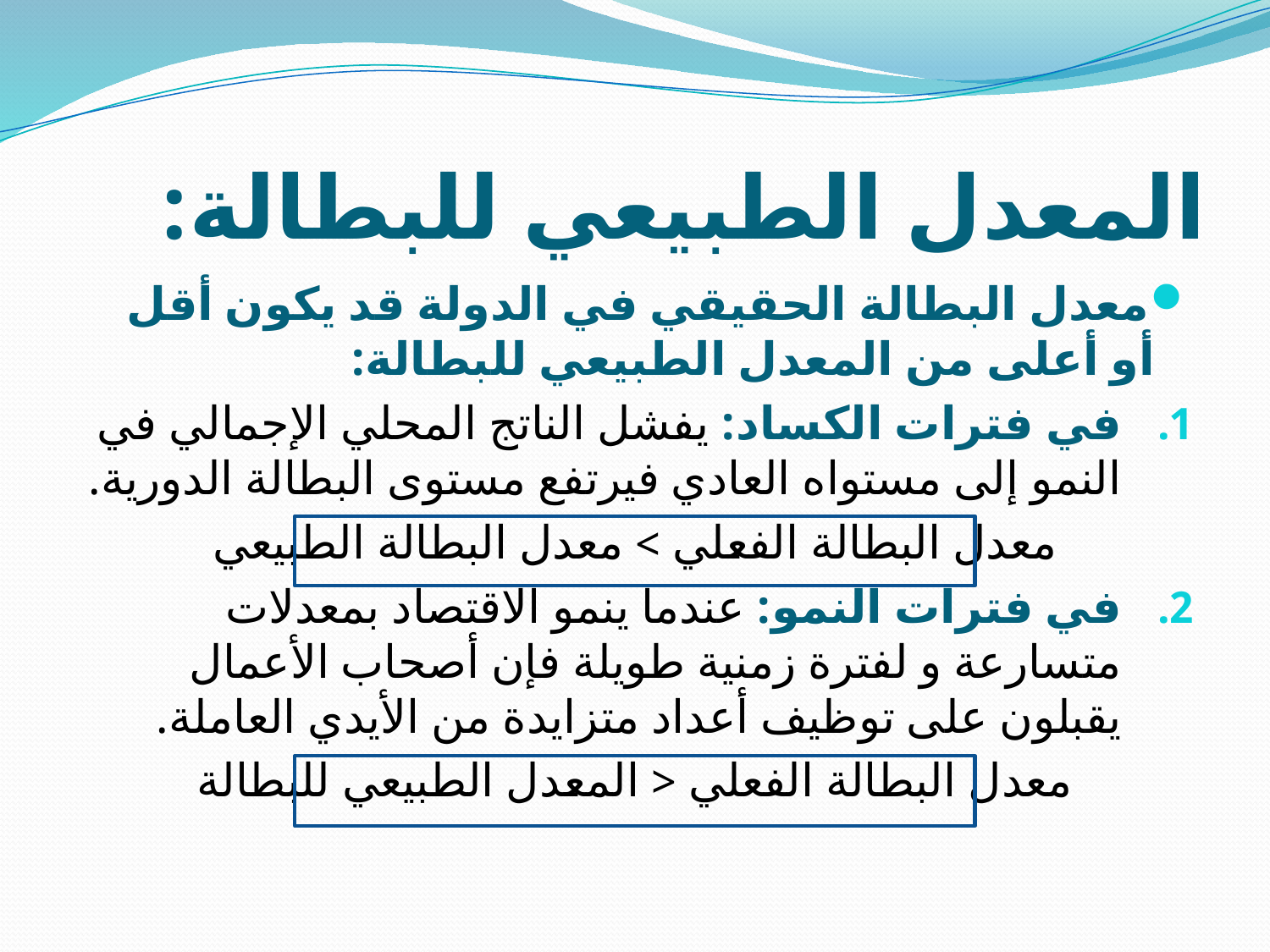

# المعدل الطبيعي للبطالة:
معدل البطالة الحقيقي في الدولة قد يكون أقل أو أعلى من المعدل الطبيعي للبطالة:
في فترات الكساد: يفشل الناتج المحلي الإجمالي في النمو إلى مستواه العادي فيرتفع مستوى البطالة الدورية.
معدل البطالة الفعلي > معدل البطالة الطبيعي
في فترات النمو: عندما ينمو الاقتصاد بمعدلات متسارعة و لفترة زمنية طويلة فإن أصحاب الأعمال يقبلون على توظيف أعداد متزايدة من الأيدي العاملة.
معدل البطالة الفعلي < المعدل الطبيعي للبطالة